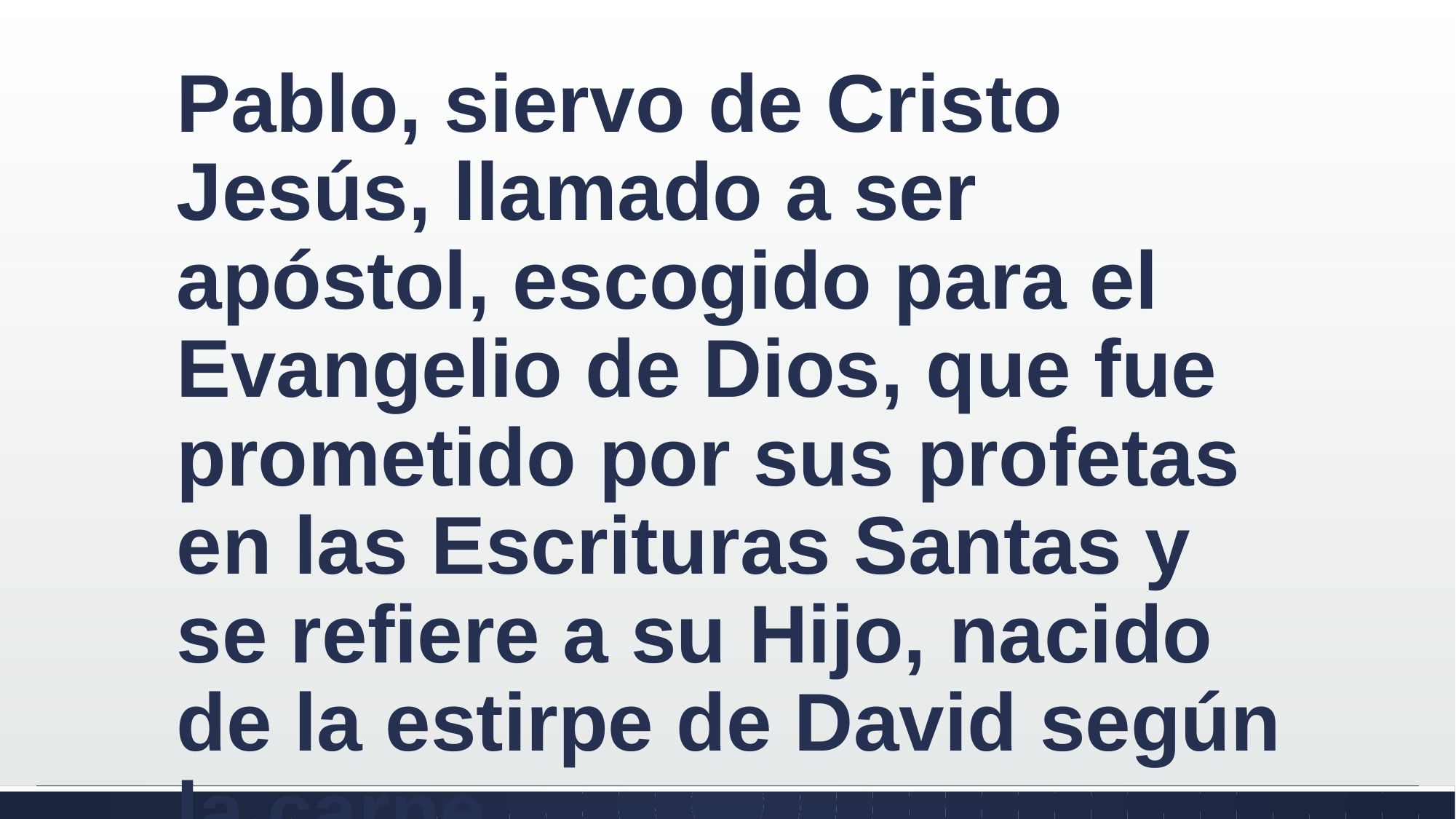

#
Pablo, siervo de Cristo Jesús, llamado a ser apóstol, escogido para el Evangelio de Dios, que fue prometido por sus profetas en las Escrituras Santas y se refiere a su Hijo, nacido de la estirpe de David según la carne,